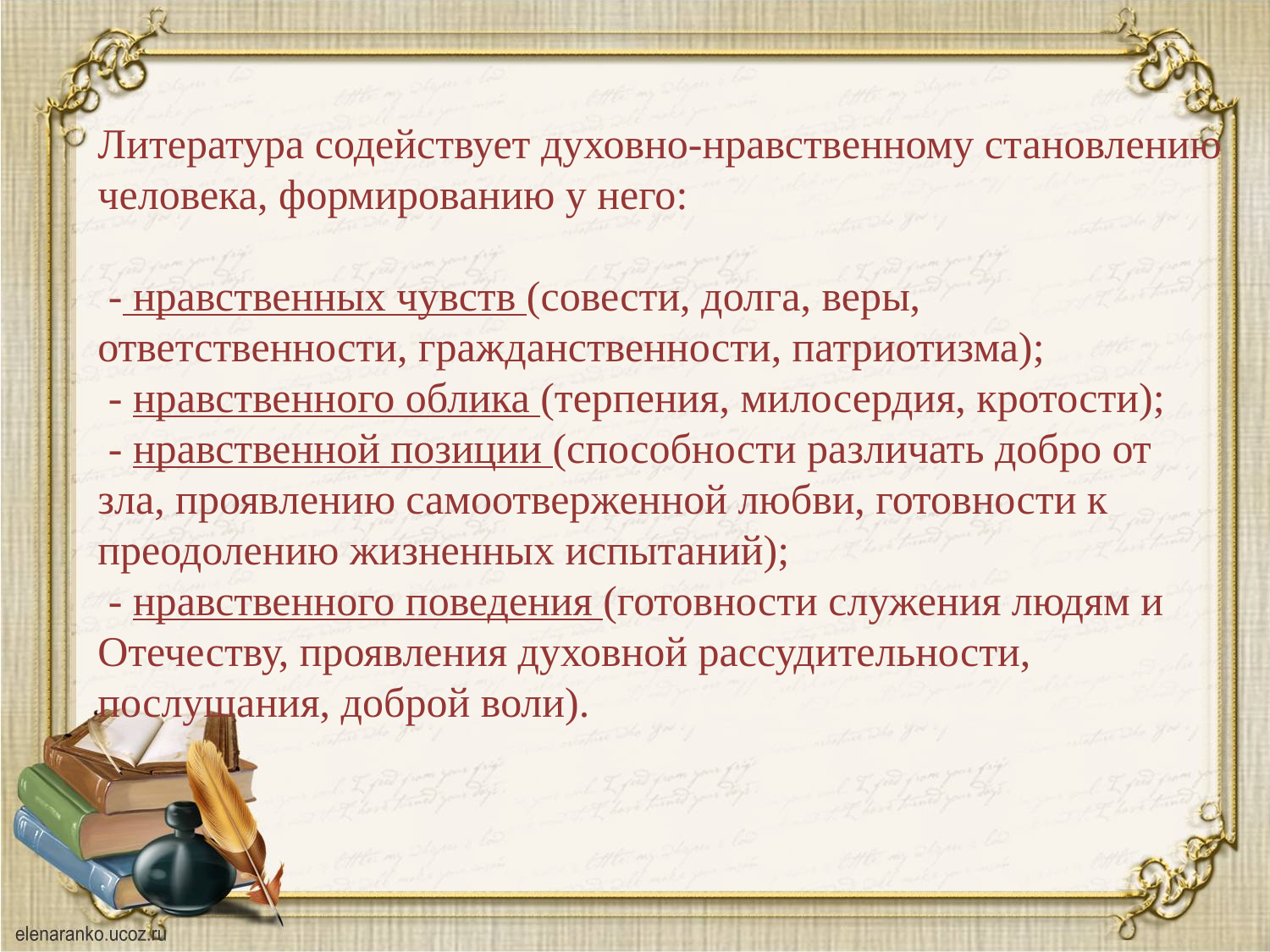

# Литература содействует духовно-нравственному становлению человека, формированию у него: - нравственных чувств (совести, долга, веры, ответственности, гражданственности, патриотизма); - нравственного облика (терпения, милосердия, кротости); - нравственной позиции (способности различать добро от зла, проявлению самоотверженной любви, готовности к преодолению жизненных испытаний); - нравственного поведения (готовности служения людям и Отечеству, проявления духовной рассудительности, послушания, доброй воли).